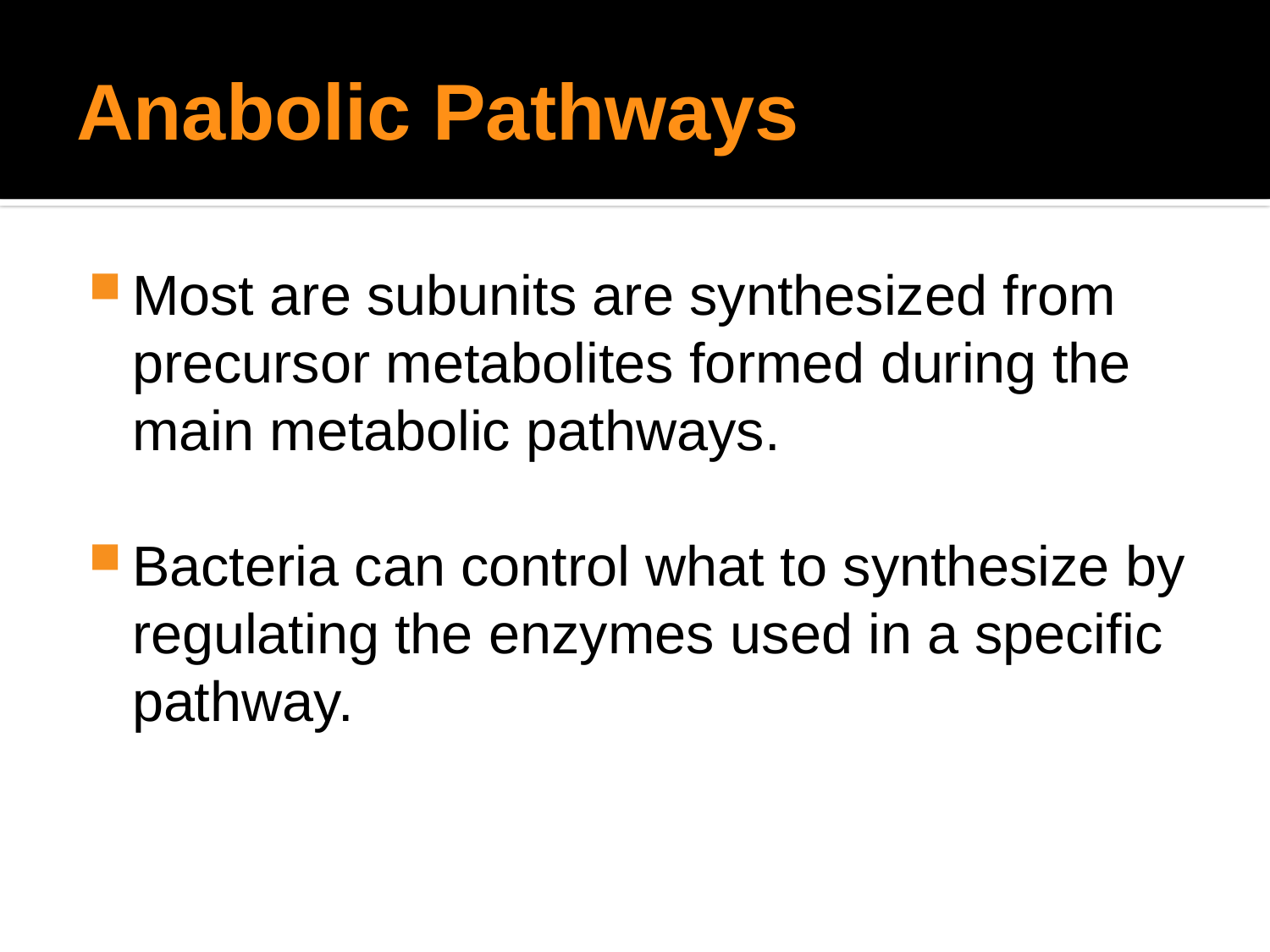

# Anabolic Pathways
Most are subunits are synthesized from precursor metabolites formed during the main metabolic pathways.

Bacteria can control what to synthesize by regulating the enzymes used in a specific pathway.